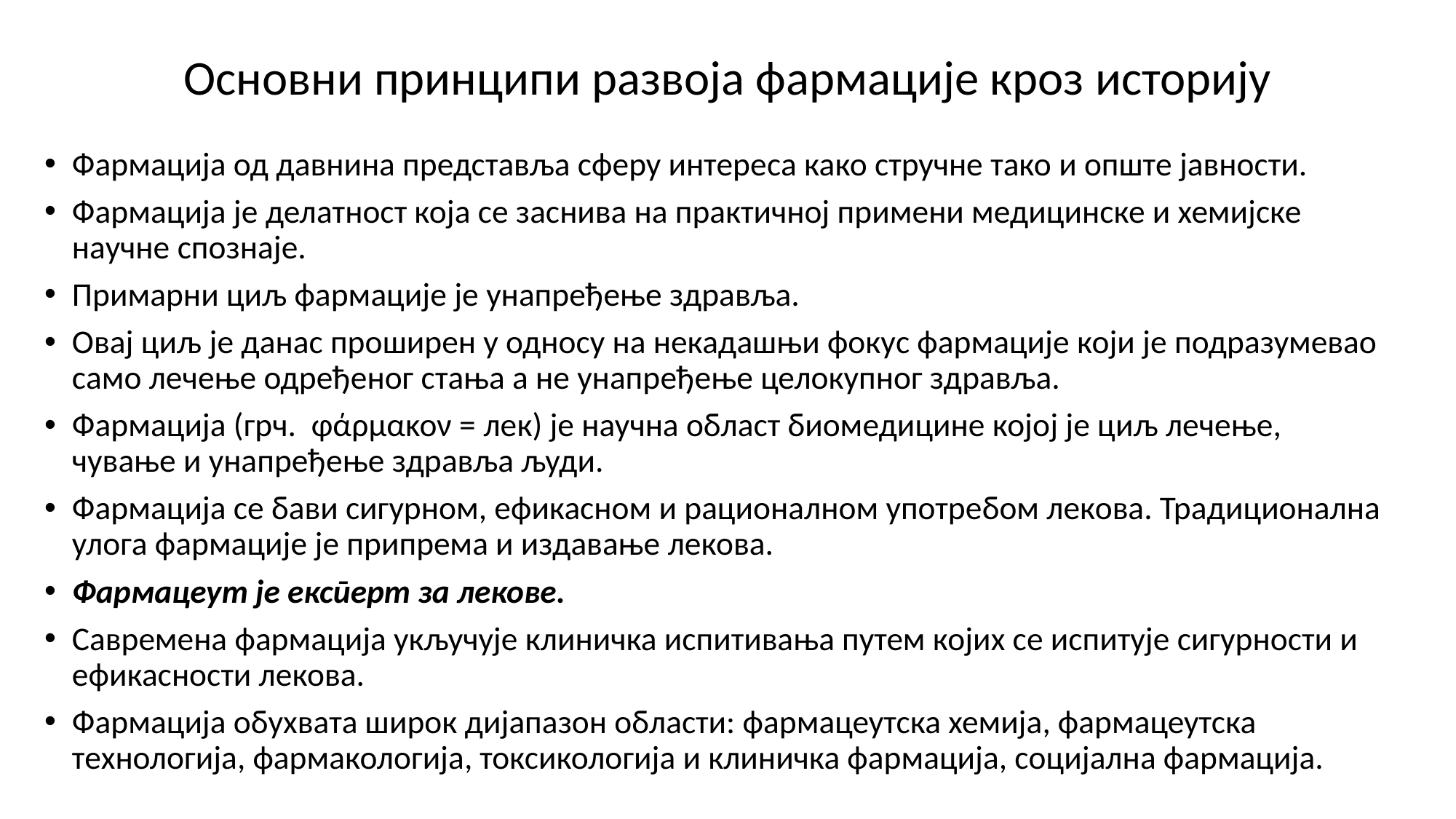

# Основни принципи развоја фармације кроз историју
Фармација од давнина представља сферу интереса како стручне тако и опште јавности.
Фармација је делатност која се заснива на практичној примени медицинске и хемијске научне спознаје.
Примарни циљ фармације је унапређење здравља.
Овај циљ је данас проширен у односу на некадашњи фокус фармације који је подразумевао само лечење одређеног стања а не унапређење целокупног здравља.
Фармација (грч.  φάρµακον = лек) је научна област биомедицине којој је циљ лечење, чување и унапређење здравља људи.
Фармација се бави сигурном, ефикасном и рационалном употребом лекова. Традиционална улога фармације је припрема и издавање лекова.
Фармацеут је експерт за лекове.
Савремена фармација укључује клиничка испитивања путем којих се испитује сигурности и ефикасности лекова.
Фармација обухвата широк дијапазон области: фармацеутска хемија, фармацеутска технологија, фармакологија, токсикологија и клиничка фармација, социјална фармација.